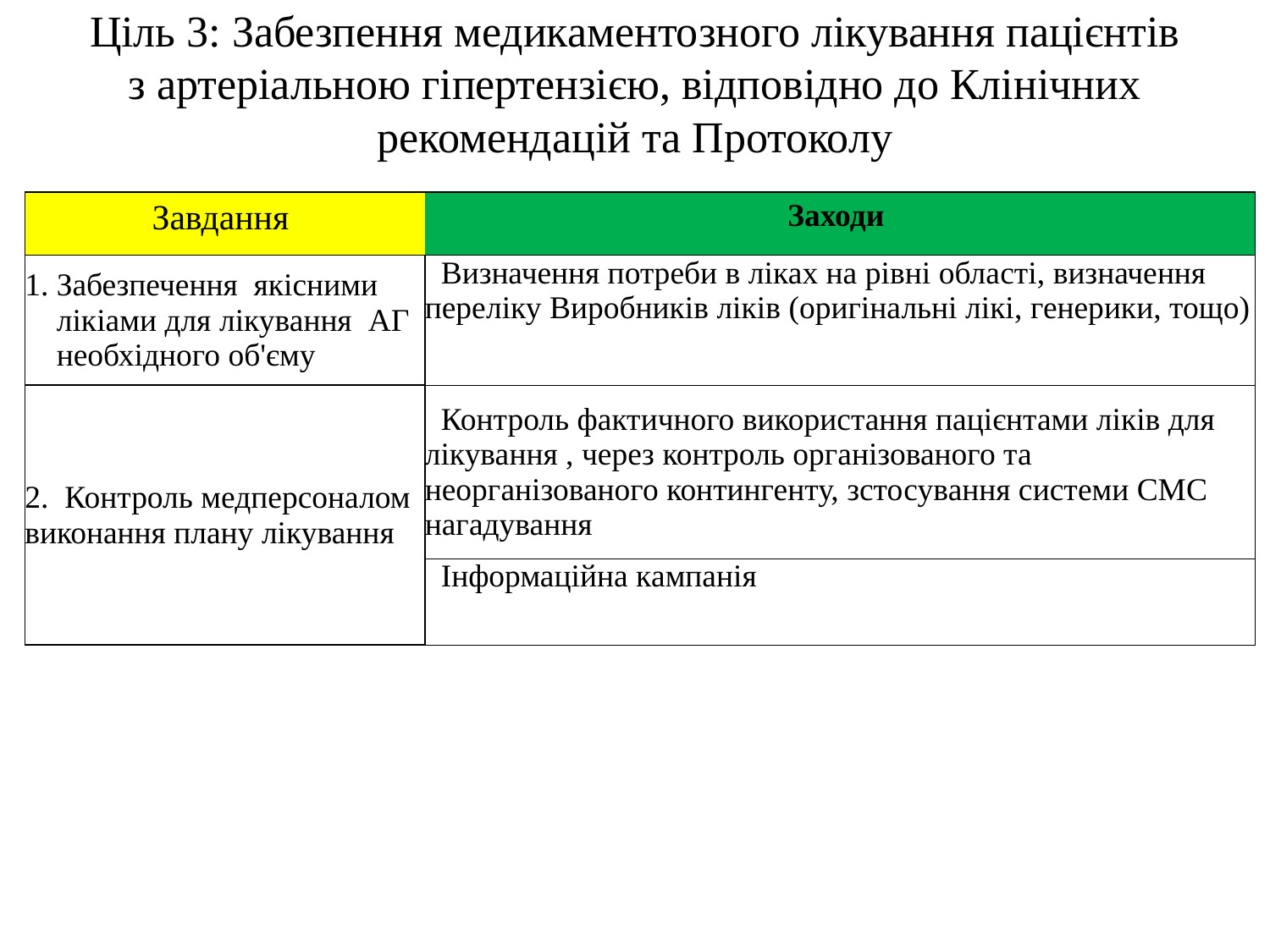

# Ціль 3: Забезпення медикаментозного лікування пацієнтів з артеріальною гіпертензією, відповідно до Клінічних рекомендацій та Протоколу
| Завдання | Заходи |
| --- | --- |
| Забезпечення якісними лікіами для лікування АГ необхідного об'єму | Визначення потреби в ліках на рівні області, визначення переліку Виробників ліків (оригінальні лікі, генерики, тощо) |
| 2. Контроль медперсоналом виконання плану лікування | Контроль фактичного використання пацієнтами ліків для лікування , через контроль організованого та неорганізованого контингенту, зстосування системи СМС нагадування |
|  | Інформаційна кампанія |